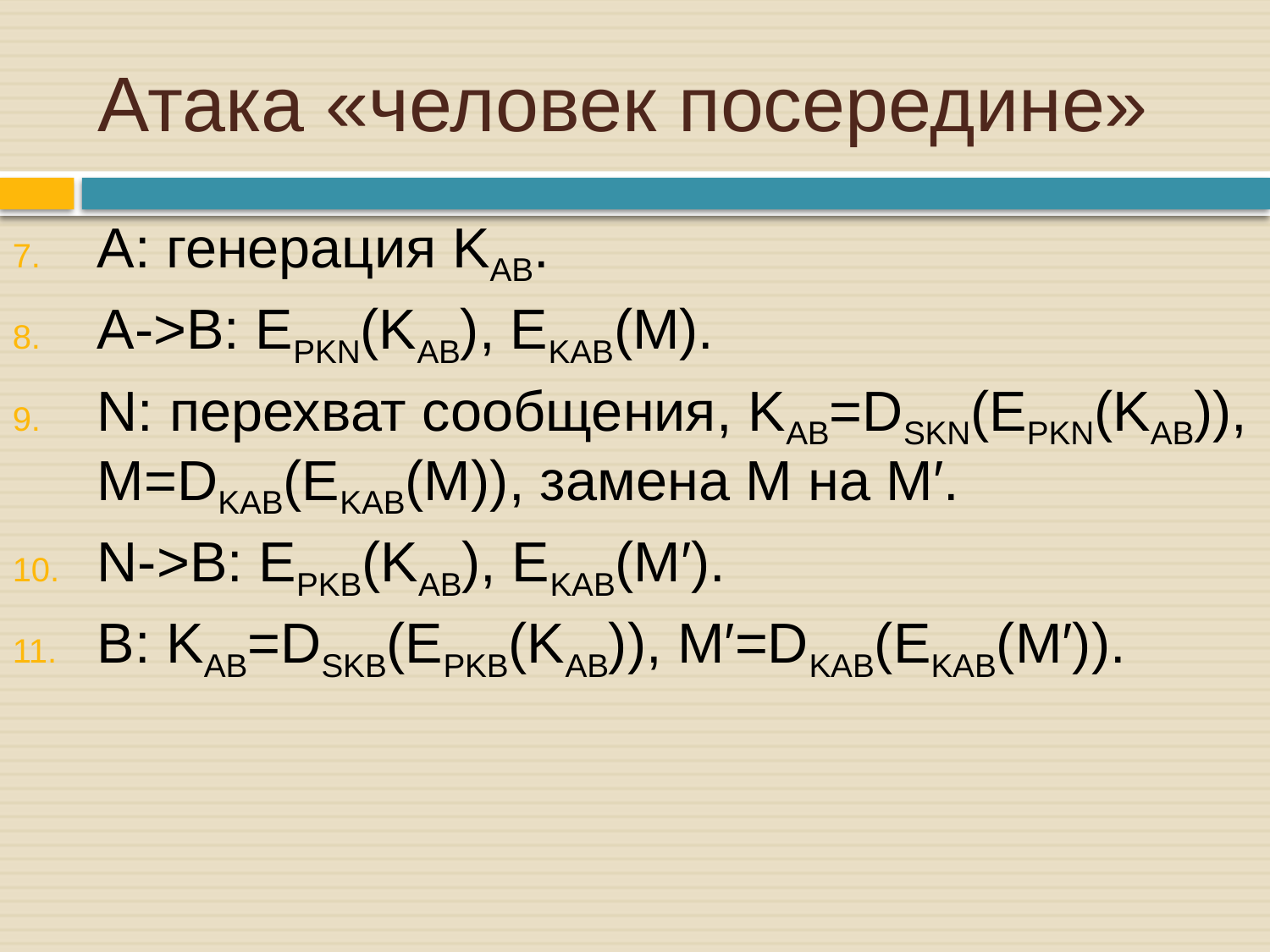

# Атака «человек посередине»
A: генерация KAB.
A->B: EPKN(KAB), EKAB(M).
N: перехват сообщения, KAB=DSKN(EPKN(KAB)), M=DKAB(EKAB(M)), замена M на M′.
N->B: EPKB(KAB), EKAB(M′).
B: KAB=DSKB(EPKB(KAB)), M′=DKAB(EKAB(M′)).